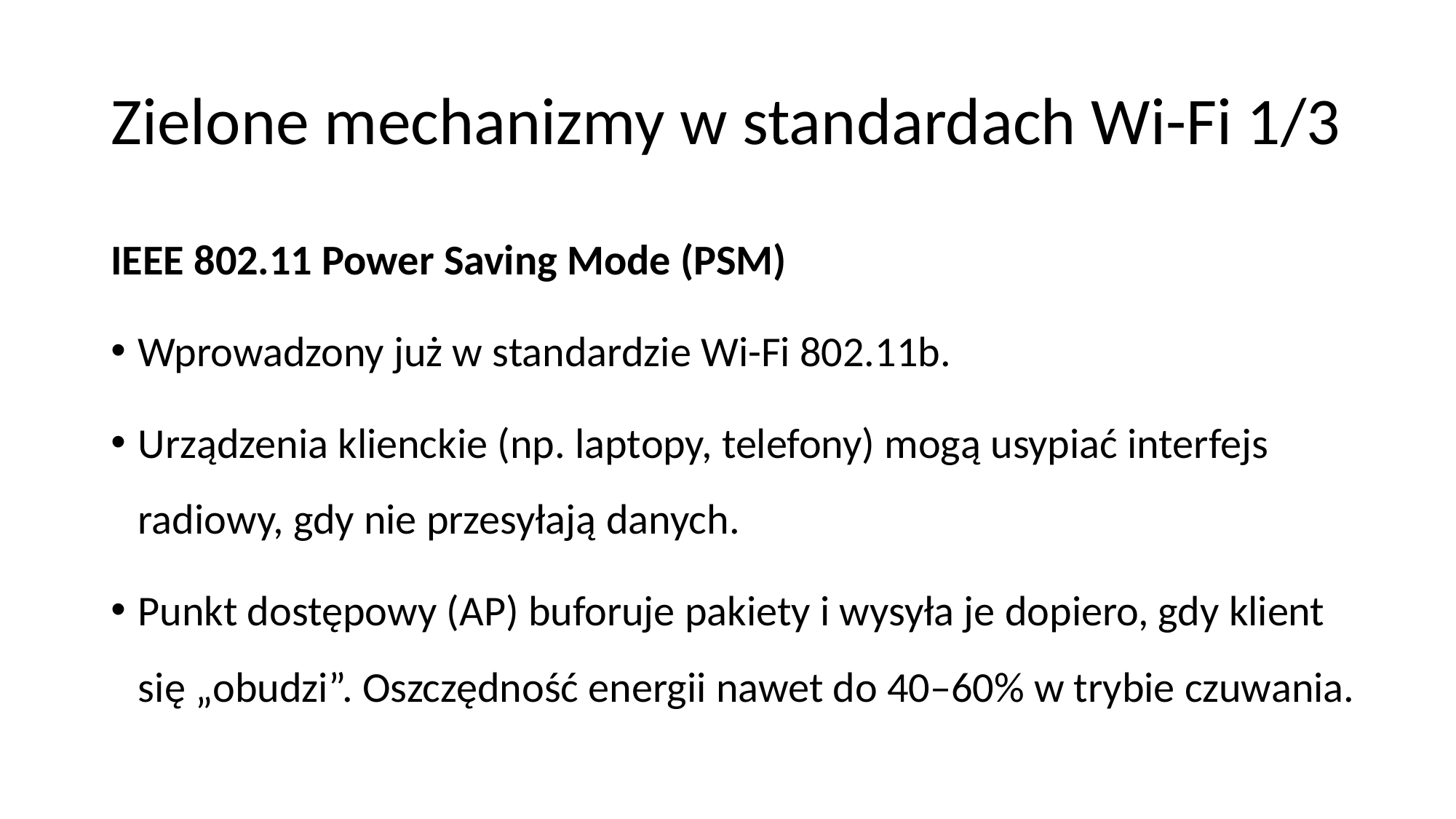

# Zielone mechanizmy w standardach Wi-Fi 1/3
IEEE 802.11 Power Saving Mode (PSM)
Wprowadzony już w standardzie Wi-Fi 802.11b.
Urządzenia klienckie (np. laptopy, telefony) mogą usypiać interfejs radiowy, gdy nie przesyłają danych.
Punkt dostępowy (AP) buforuje pakiety i wysyła je dopiero, gdy klient się „obudzi”. Oszczędność energii nawet do 40–60% w trybie czuwania.